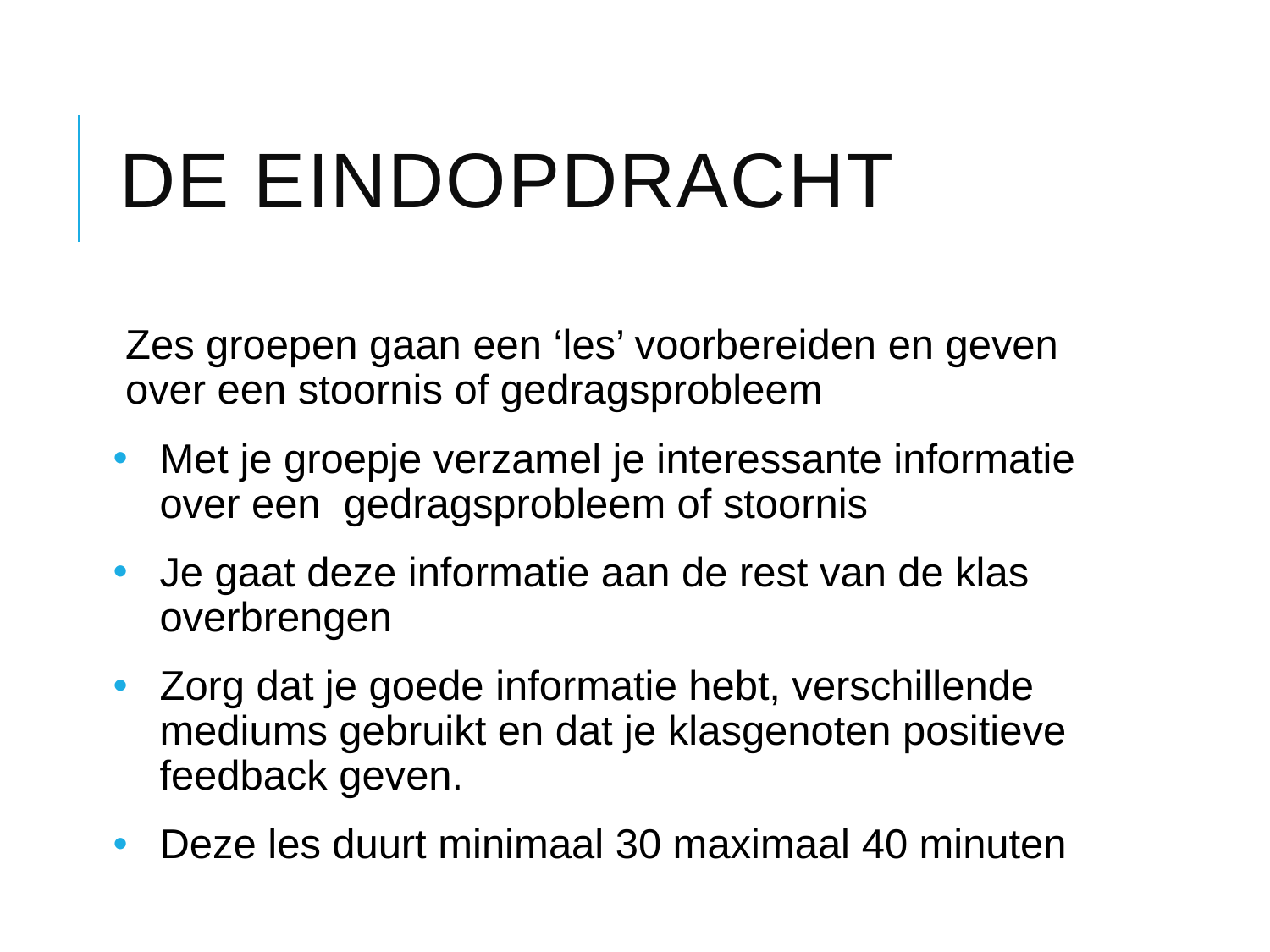

# DE Eindopdracht
Zes groepen gaan een ‘les’ voorbereiden en geven over een stoornis of gedragsprobleem
Met je groepje verzamel je interessante informatie over een  gedragsprobleem of stoornis
Je gaat deze informatie aan de rest van de klas overbrengen
Zorg dat je goede informatie hebt, verschillende mediums gebruikt en dat je klasgenoten positieve feedback geven.
Deze les duurt minimaal 30 maximaal 40 minuten